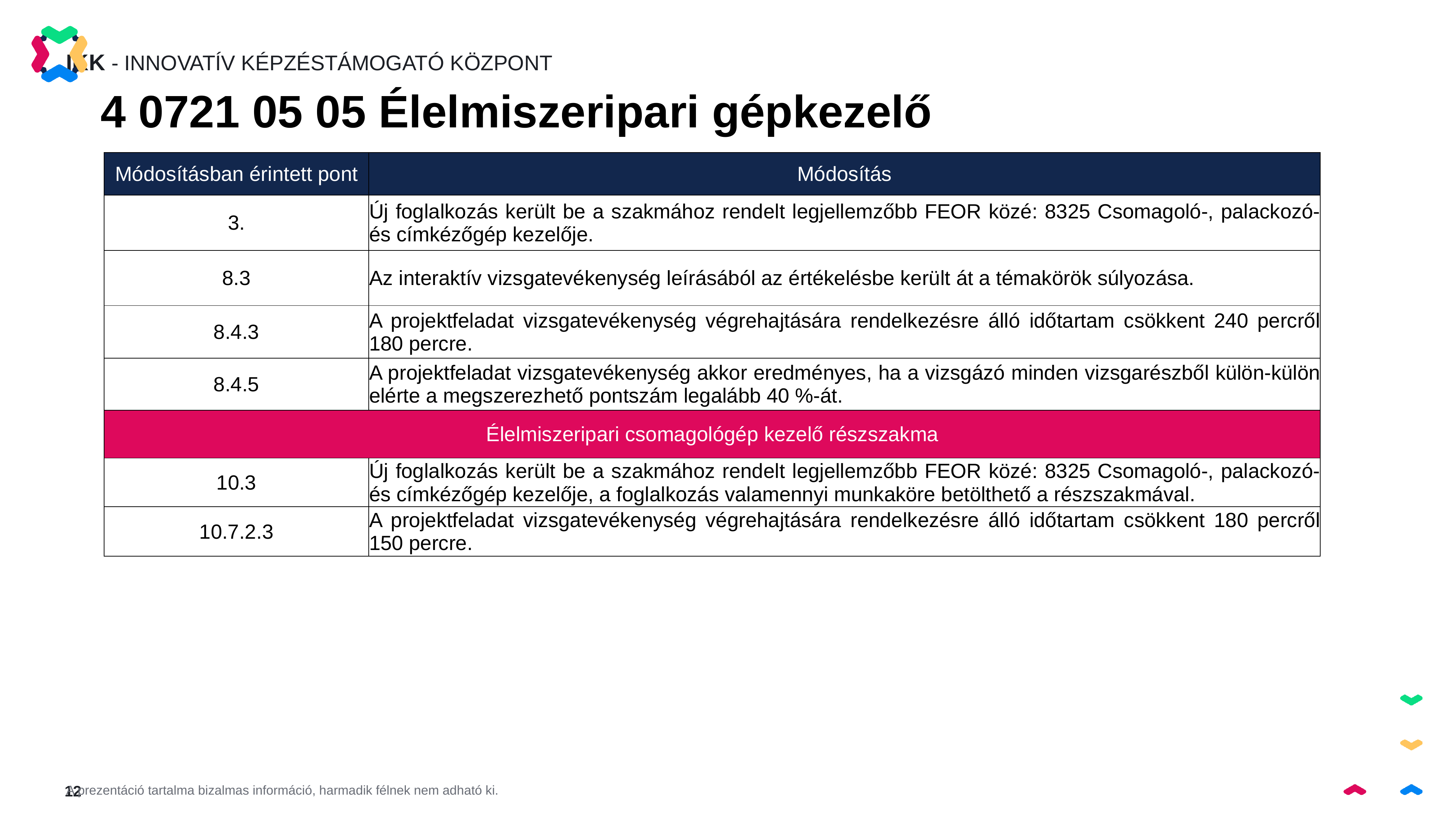

4 0721 05 05 Élelmiszeripari gépkezelő
| Módosításban érintett pont | Módosítás |
| --- | --- |
| 3. | Új foglalkozás került be a szakmához rendelt legjellemzőbb FEOR közé: 8325 Csomagoló-, palackozó- és címkézőgép kezelője. |
| 8.3 | Az interaktív vizsgatevékenység leírásából az értékelésbe került át a témakörök súlyozása. |
| 8.4.3 | A projektfeladat vizsgatevékenység végrehajtására rendelkezésre álló időtartam csökkent 240 percről 180 percre. |
| 8.4.5 | A projektfeladat vizsgatevékenység akkor eredményes, ha a vizsgázó minden vizsgarészből külön-külön elérte a megszerezhető pontszám legalább 40 %-át. |
| Élelmiszeripari csomagológép kezelő részszakma |  |
| 10.3 | Új foglalkozás került be a szakmához rendelt legjellemzőbb FEOR közé: 8325 Csomagoló-, palackozó- és címkézőgép kezelője, a foglalkozás valamennyi munkaköre betölthető a részszakmával. |
| 10.7.2.3 | A projektfeladat vizsgatevékenység végrehajtására rendelkezésre álló időtartam csökkent 180 percről 150 percre. |